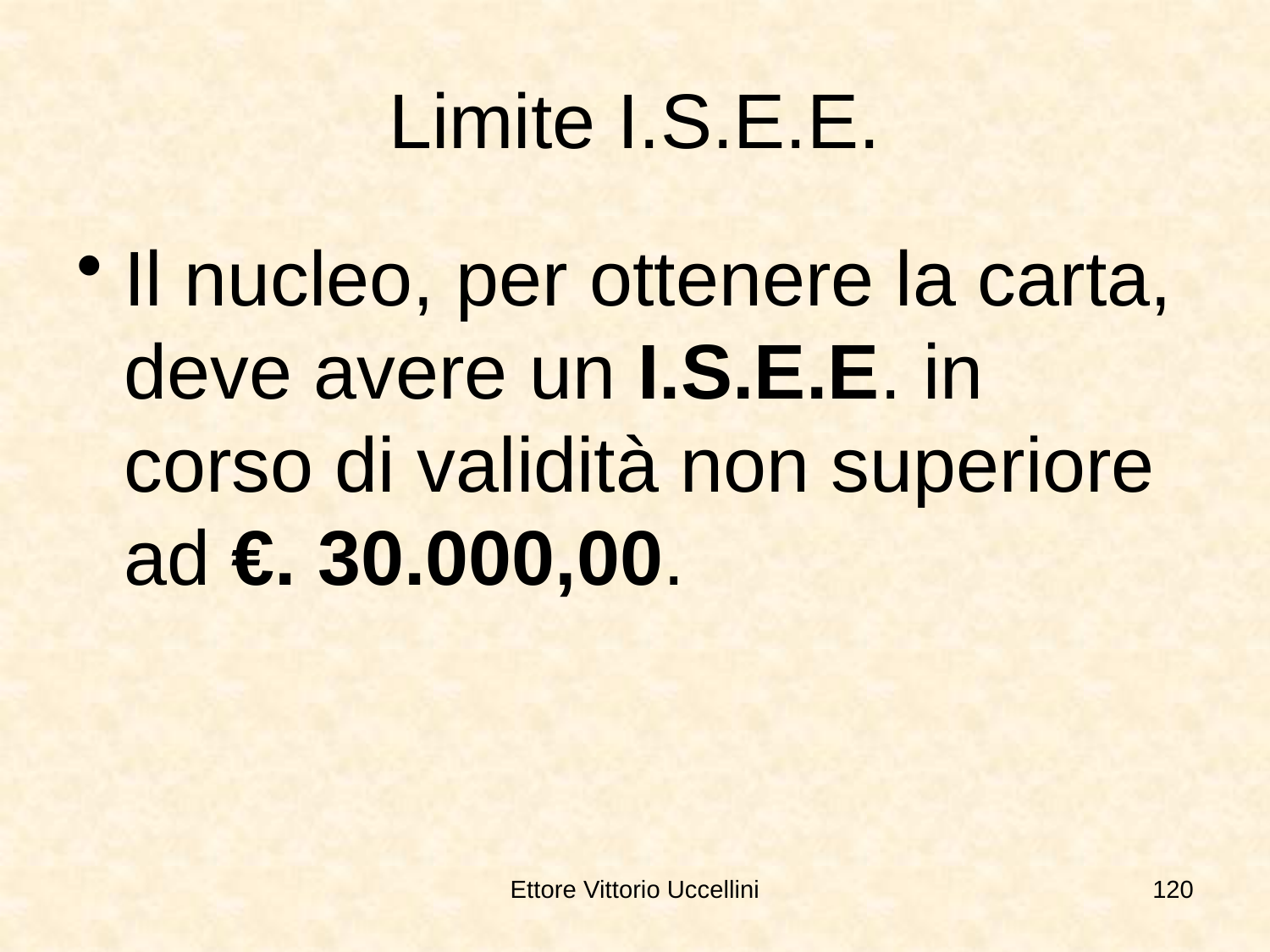

# Limite I.S.E.E.
Il nucleo, per ottenere la carta, deve avere un I.S.E.E. in corso di validità non superiore ad €. 30.000,00.

Ettore Vittorio Uccellini
120